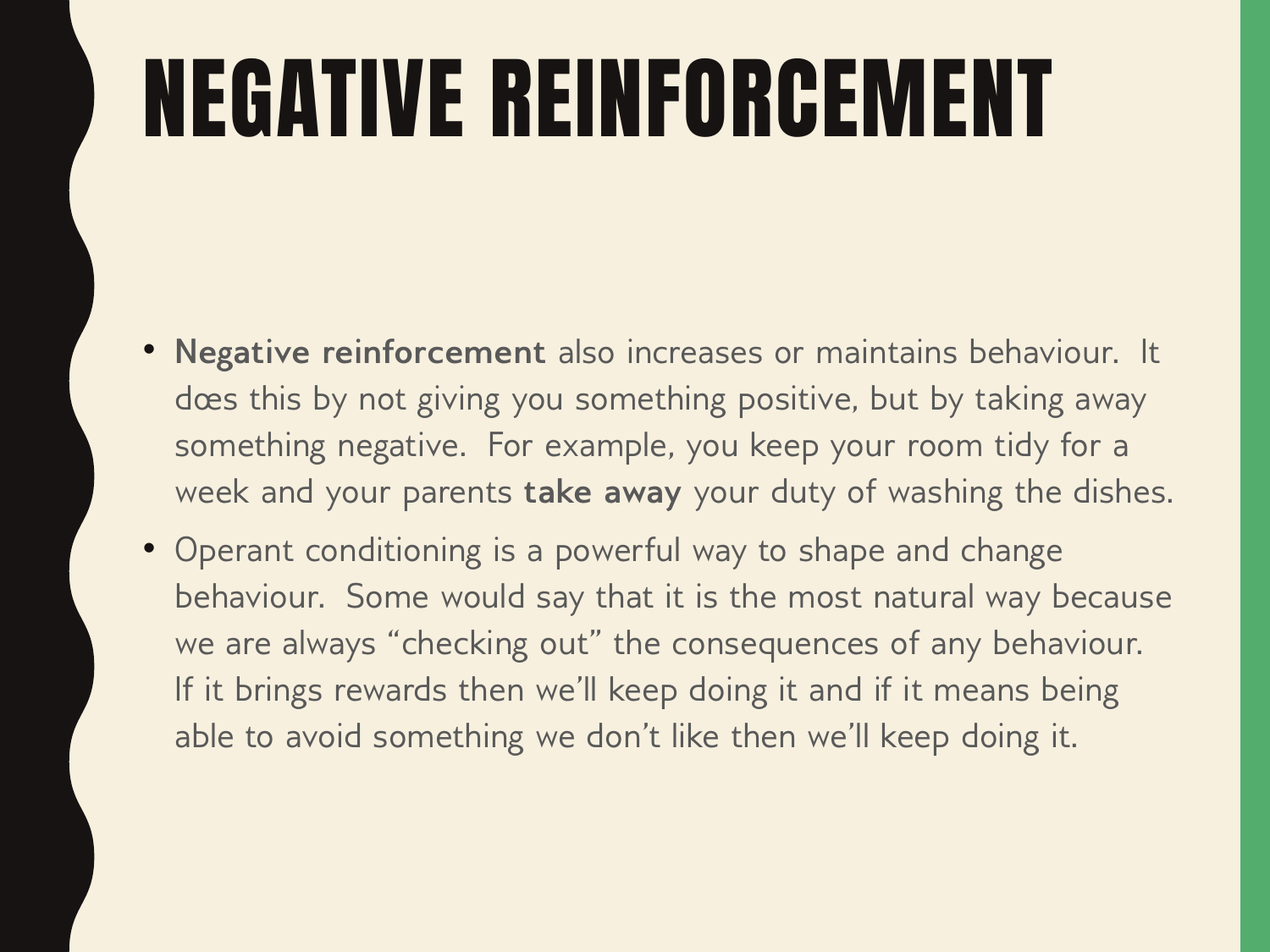

# Negative reinforcement
Negative reinforcement also increases or maintains behaviour.  It does this by not giving you something positive, but by taking away something negative.  For example, you keep your room tidy for a week and your parents take away your duty of washing the dishes.
Operant conditioning is a powerful way to shape and change behaviour.  Some would say that it is the most natural way because we are always “checking out” the consequences of any behaviour.  If it brings rewards then we’ll keep doing it and if it means being able to avoid something we don’t like then we’ll keep doing it.